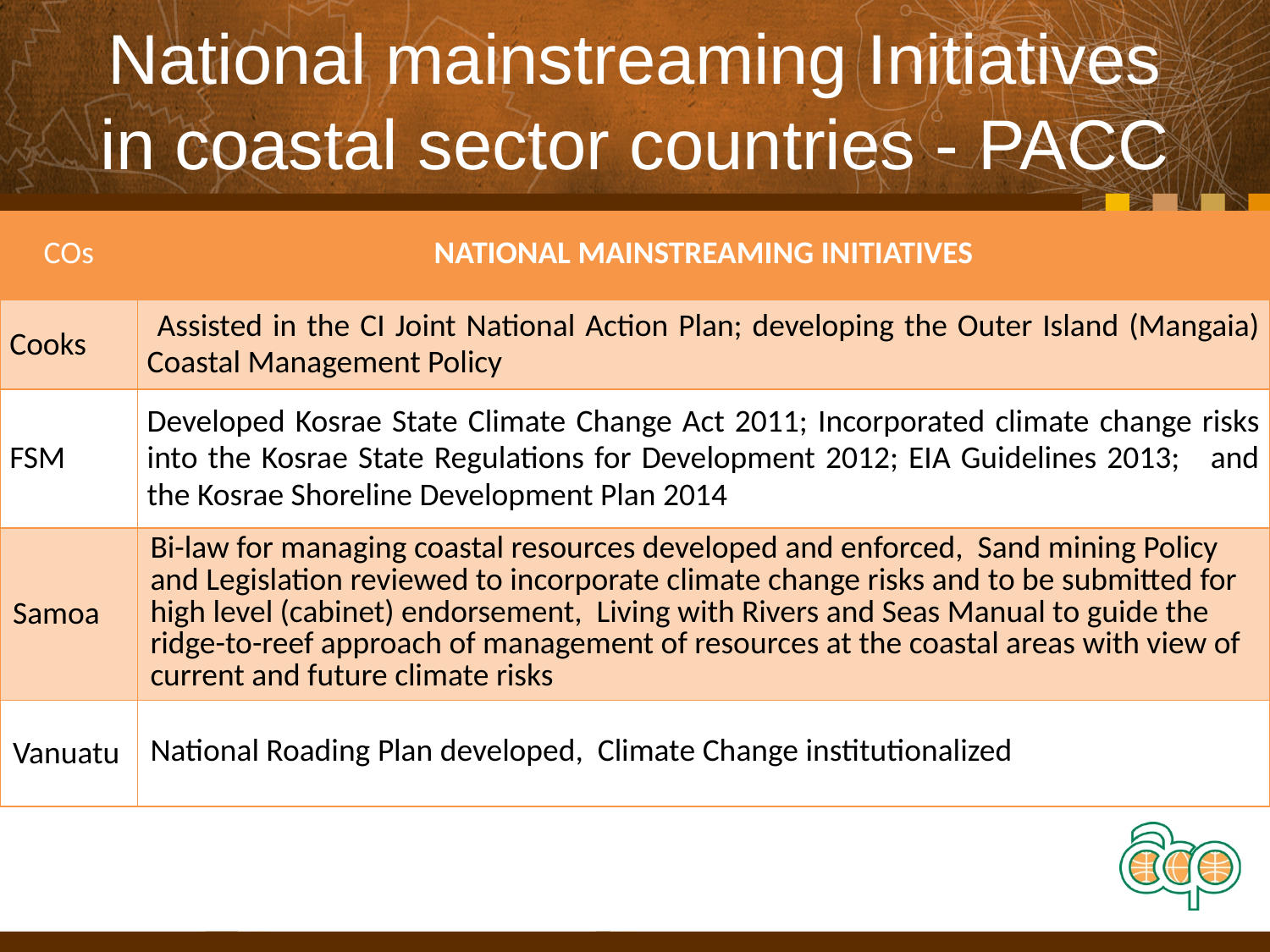

# National mainstreaming Initiatives in coastal sector countries - PACC
| COs | NATIONAL MAINSTREAMING INITIATIVES |
| --- | --- |
| Cooks | Assisted in the CI Joint National Action Plan; developing the Outer Island (Mangaia) Coastal Management Policy |
| FSM | Developed Kosrae State Climate Change Act 2011; Incorporated climate change risks into the Kosrae State Regulations for Development 2012; EIA Guidelines 2013; and the Kosrae Shoreline Development Plan 2014 |
| Samoa | Bi-law for managing coastal resources developed and enforced, Sand mining Policy and Legislation reviewed to incorporate climate change risks and to be submitted for high level (cabinet) endorsement, Living with Rivers and Seas Manual to guide the ridge-to-reef approach of management of resources at the coastal areas with view of current and future climate risks |
| Vanuatu | National Roading Plan developed, Climate Change institutionalized |